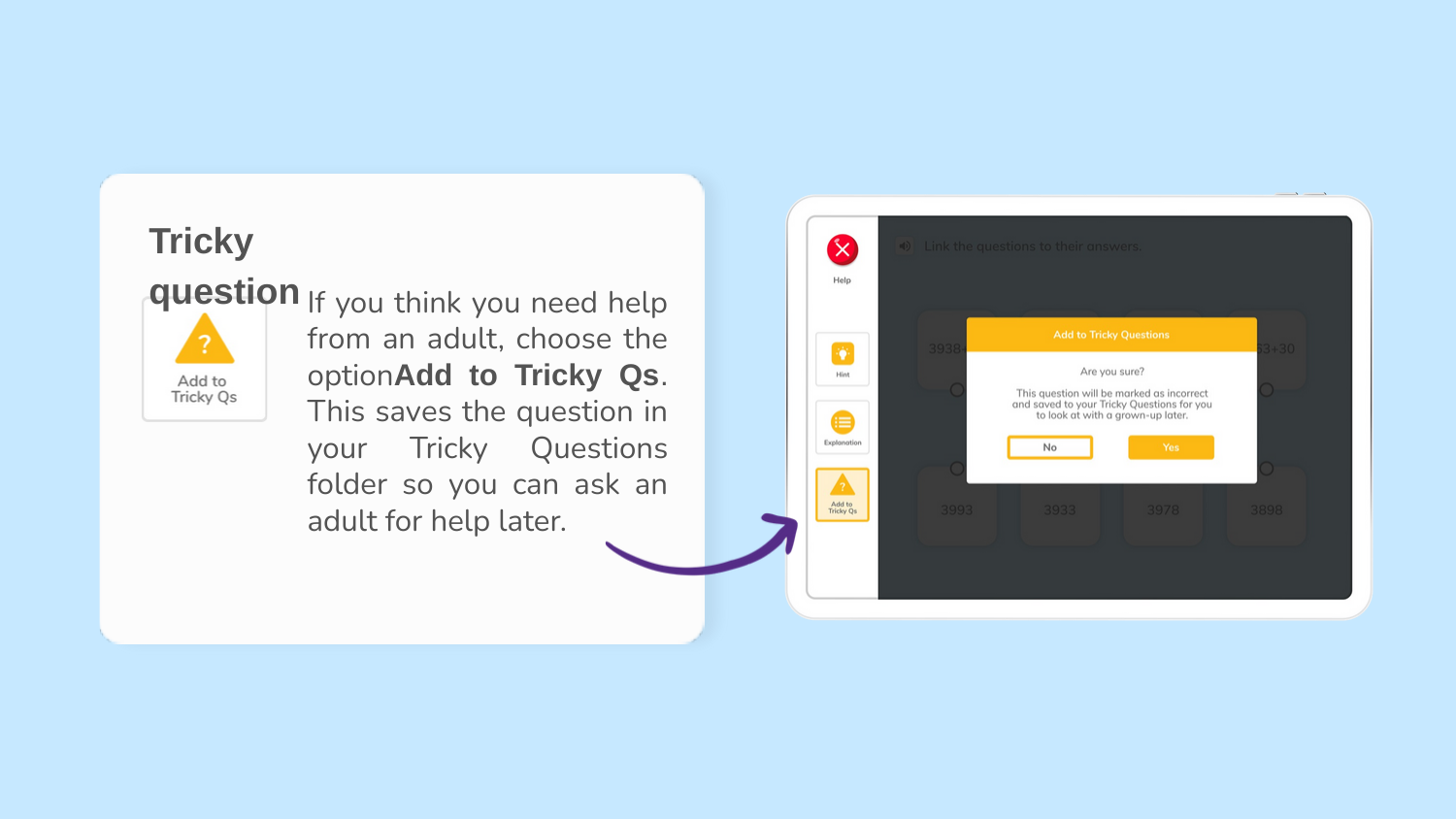

Tricky question
If you think you need help from an adult, choose the optionAdd to Tricky Qs. This saves the question in your Tricky Questions folder so you can ask an adult for help later.